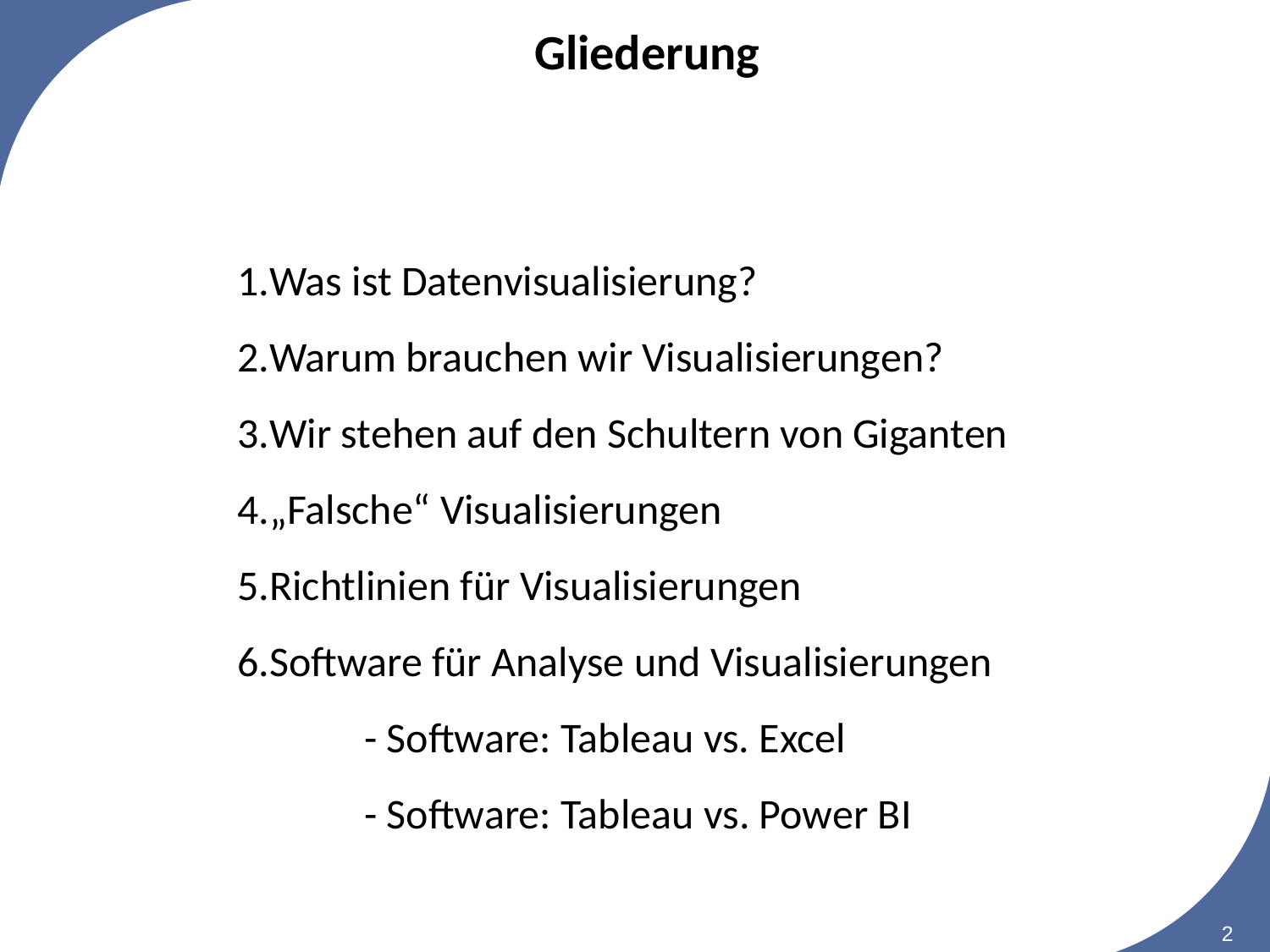

# Gliederung
Was ist Datenvisualisierung?
Warum brauchen wir Visualisierungen?
Wir stehen auf den Schultern von Giganten
„Falsche“ Visualisierungen
Richtlinien für Visualisierungen
Software für Analyse und Visualisierungen
	- Software: Tableau vs. Excel
	- Software: Tableau vs. Power BI